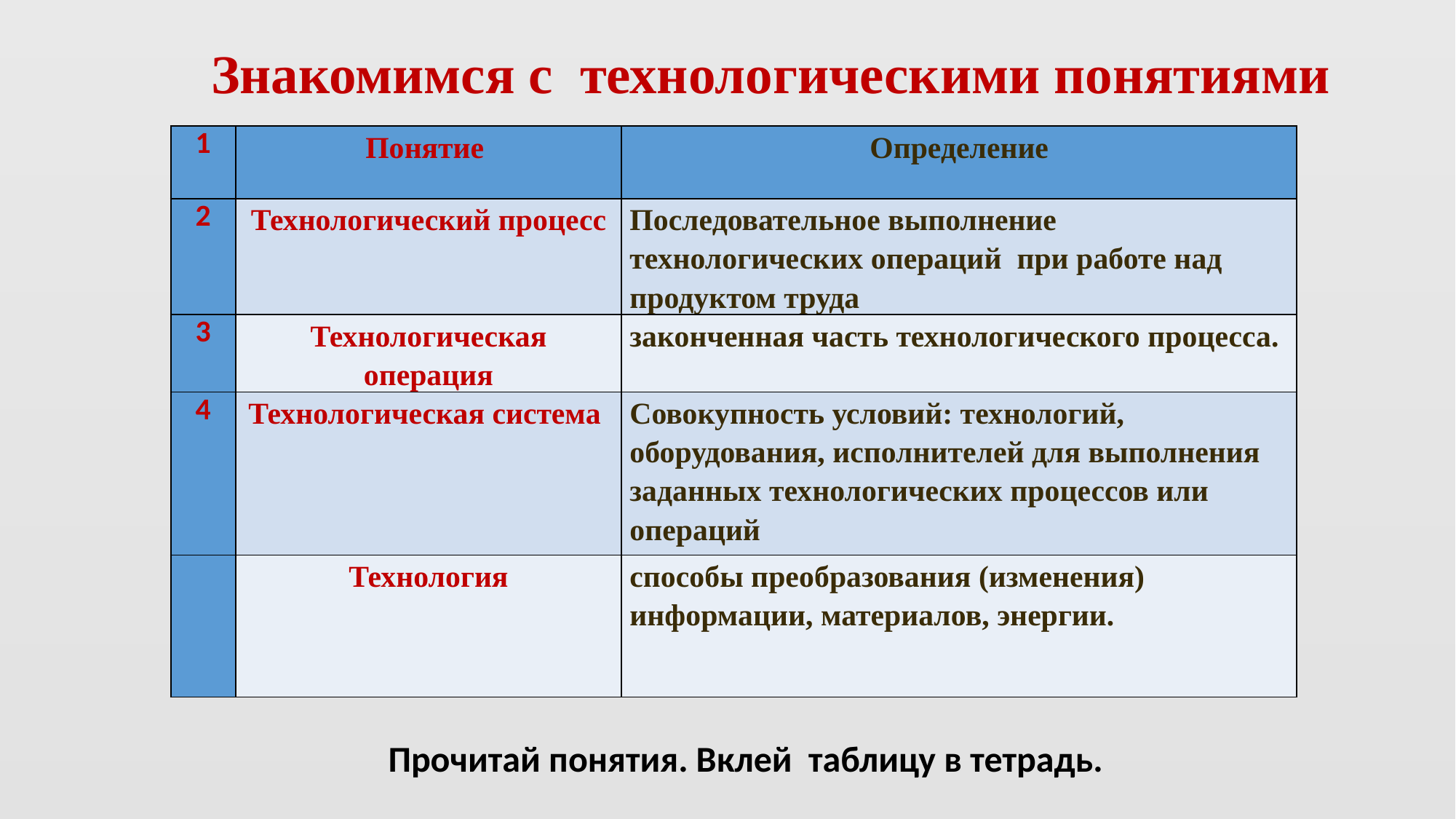

Знакомимся с  технологическими понятиями
| 1 | Понятие | Определение |
| --- | --- | --- |
| 2 | Технологический процесс | Последовательное выполнение технологических операций при работе над продуктом труда |
| 3 | Технологическая операция | законченная часть технологического процесса. |
| 4 | Технологическая система | Совокупность условий: технологий, оборудования, исполнителей для выполнения заданных технологических процессов или операций |
|  | Технология | способы преобразования (изменения) информации, материалов, энергии. |
Прочитай понятия. Вклей  таблицу в тетрадь.